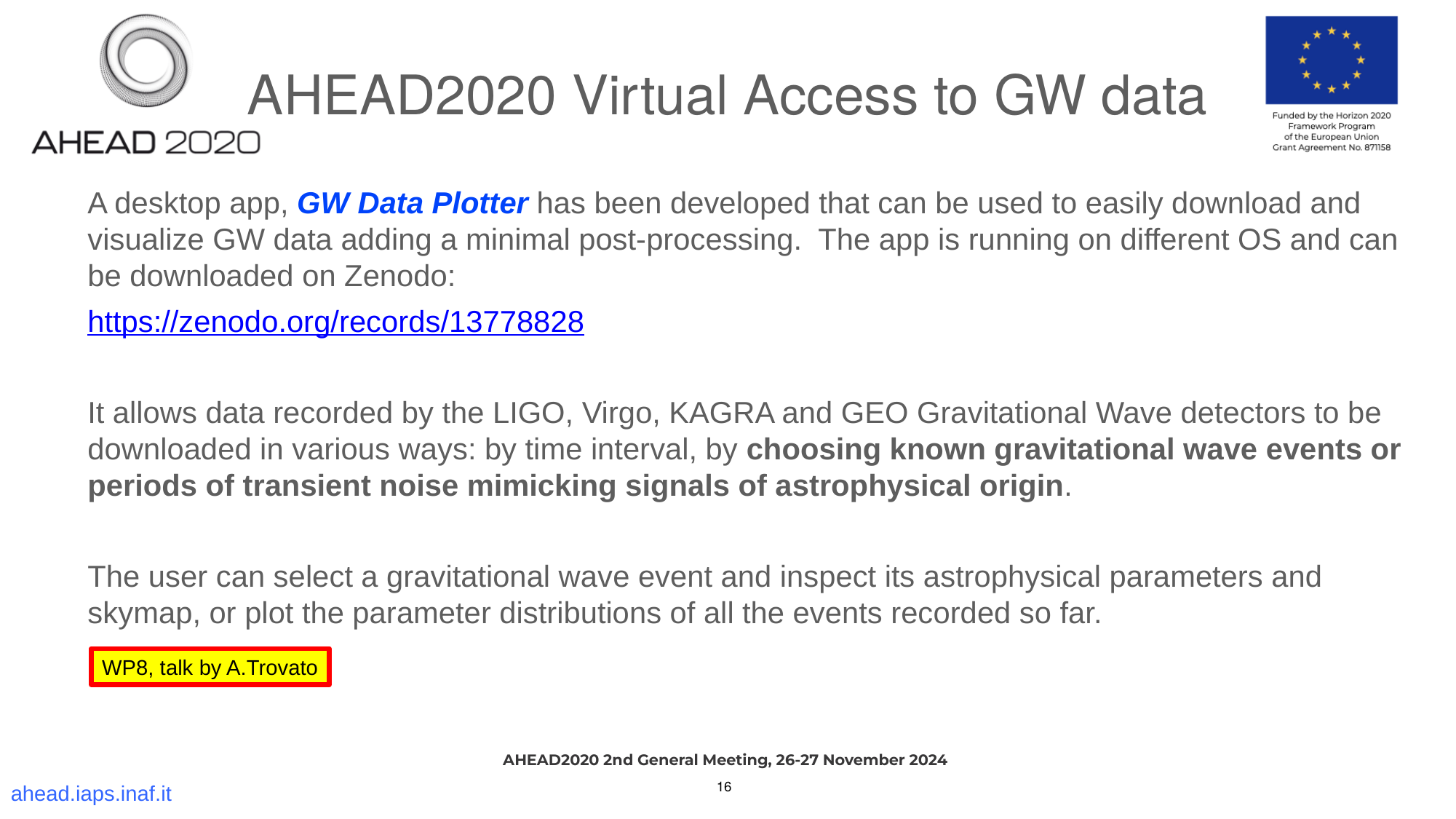

AHEAD2020 Virtual Access to GW data
A desktop app, GW Data Plotter has been developed that can be used to easily download and visualize GW data adding a minimal post-processing.  The app is running on different OS and can be downloaded on Zenodo:
https://zenodo.org/records/13778828

It allows data recorded by the LIGO, Virgo, KAGRA and GEO Gravitational Wave detectors to be downloaded in various ways: by time interval, by choosing known gravitational wave events or periods of transient noise mimicking signals of astrophysical origin.

The user can select a gravitational wave event and inspect its astrophysical parameters and skymap, or plot the parameter distributions of all the events recorded so far.
WP8, talk by A.Trovato
AHEAD2020 2nd General Meeting, 26-27 November 2024
16
ahead.iaps.inaf.it